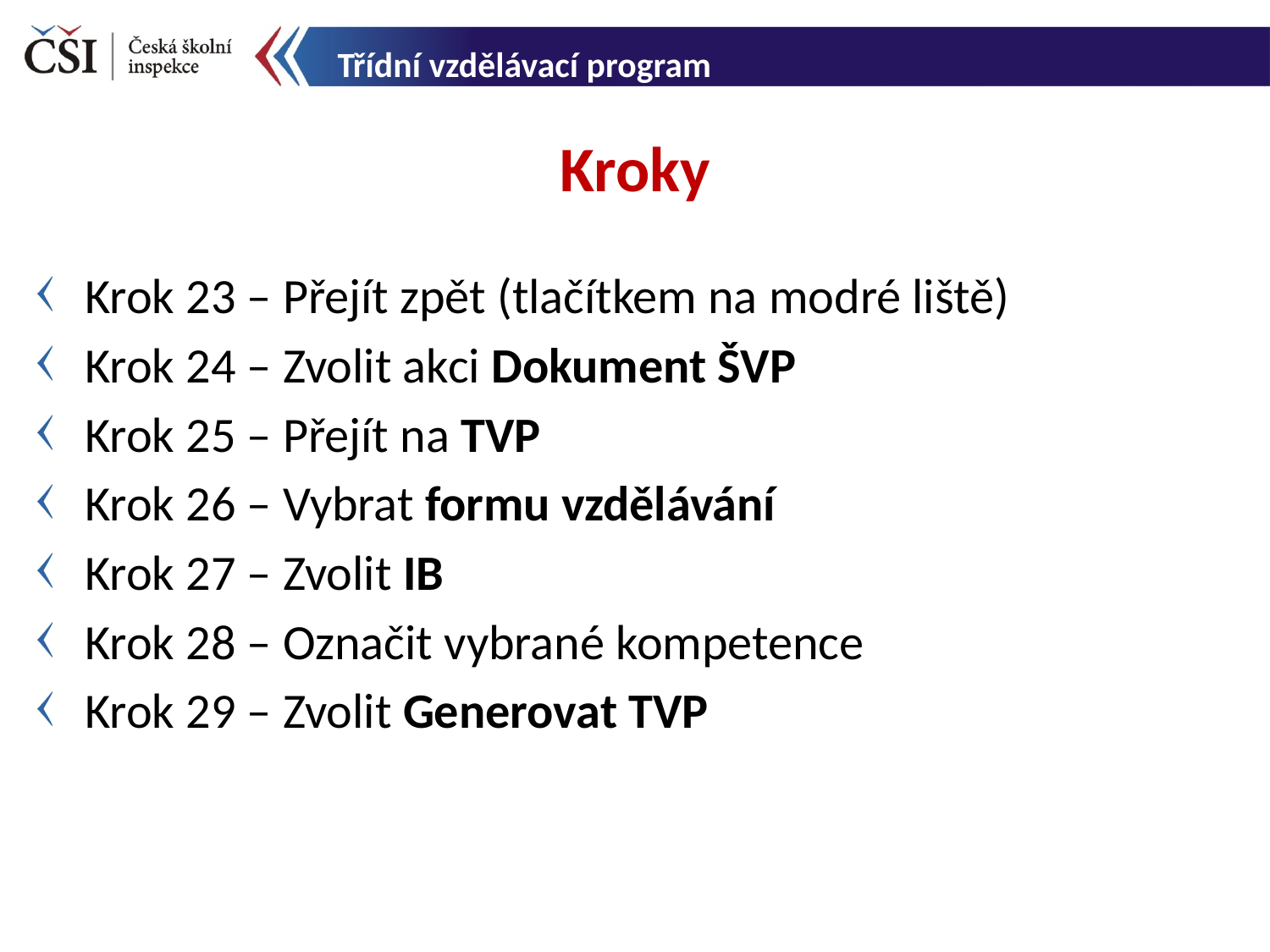

Třídní vzdělávací program
Kroky
Krok 23 – Přejít zpět (tlačítkem na modré liště)
Krok 24 – Zvolit akci Dokument ŠVP
Krok 25 – Přejít na TVP
Krok 26 – Vybrat formu vzdělávání
Krok 27 – Zvolit IB
Krok 28 – Označit vybrané kompetence
Krok 29 – Zvolit Generovat TVP